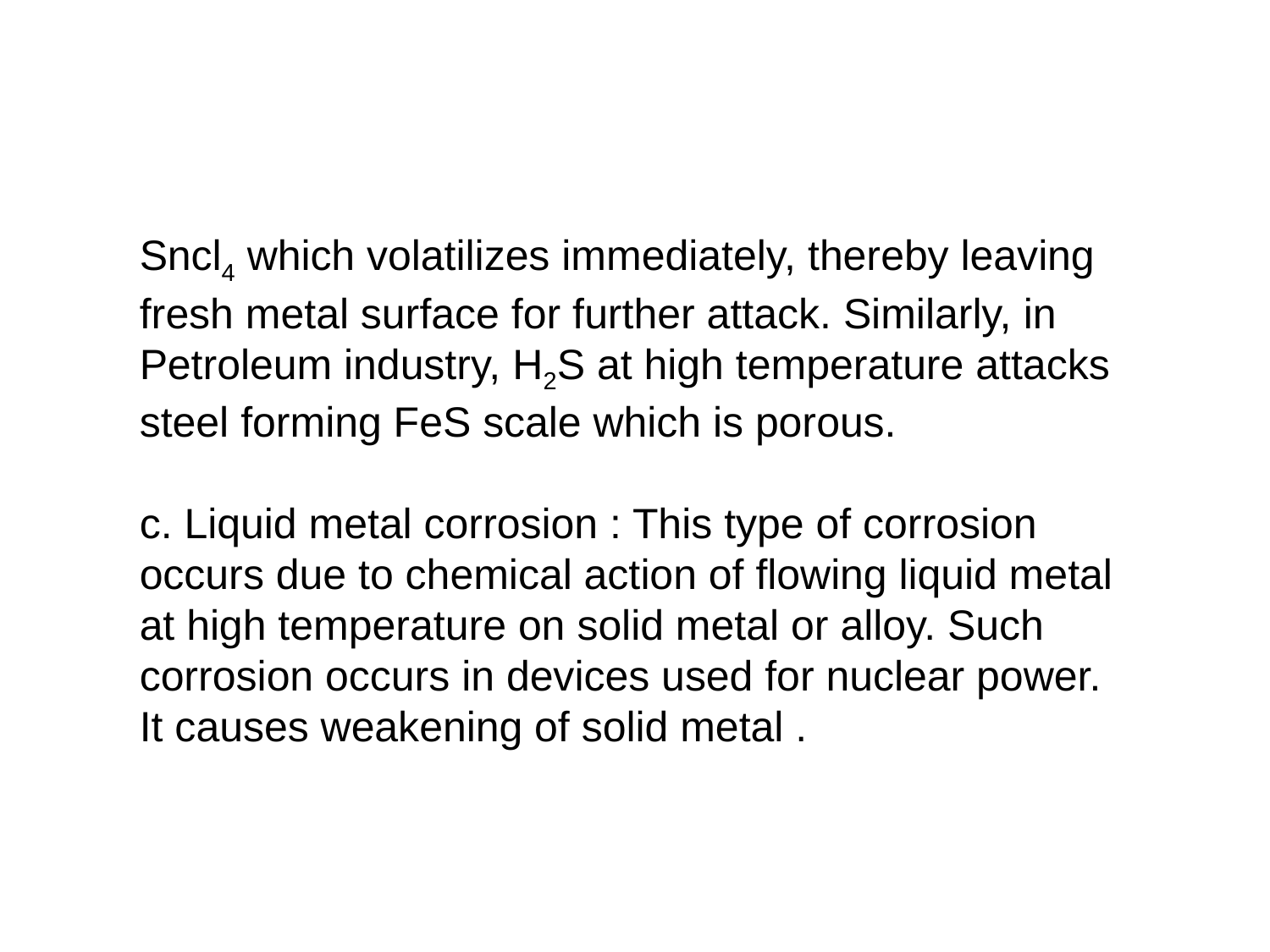

Sncl4 which volatilizes immediately, thereby leaving fresh metal surface for further attack. Similarly, in Petroleum industry, H2S at high temperature attacks steel forming FeS scale which is porous.

c. Liquid metal corrosion : This type of corrosion occurs due to chemical action of flowing liquid metal at high temperature on solid metal or alloy. Such corrosion occurs in devices used for nuclear power. It causes weakening of solid metal .